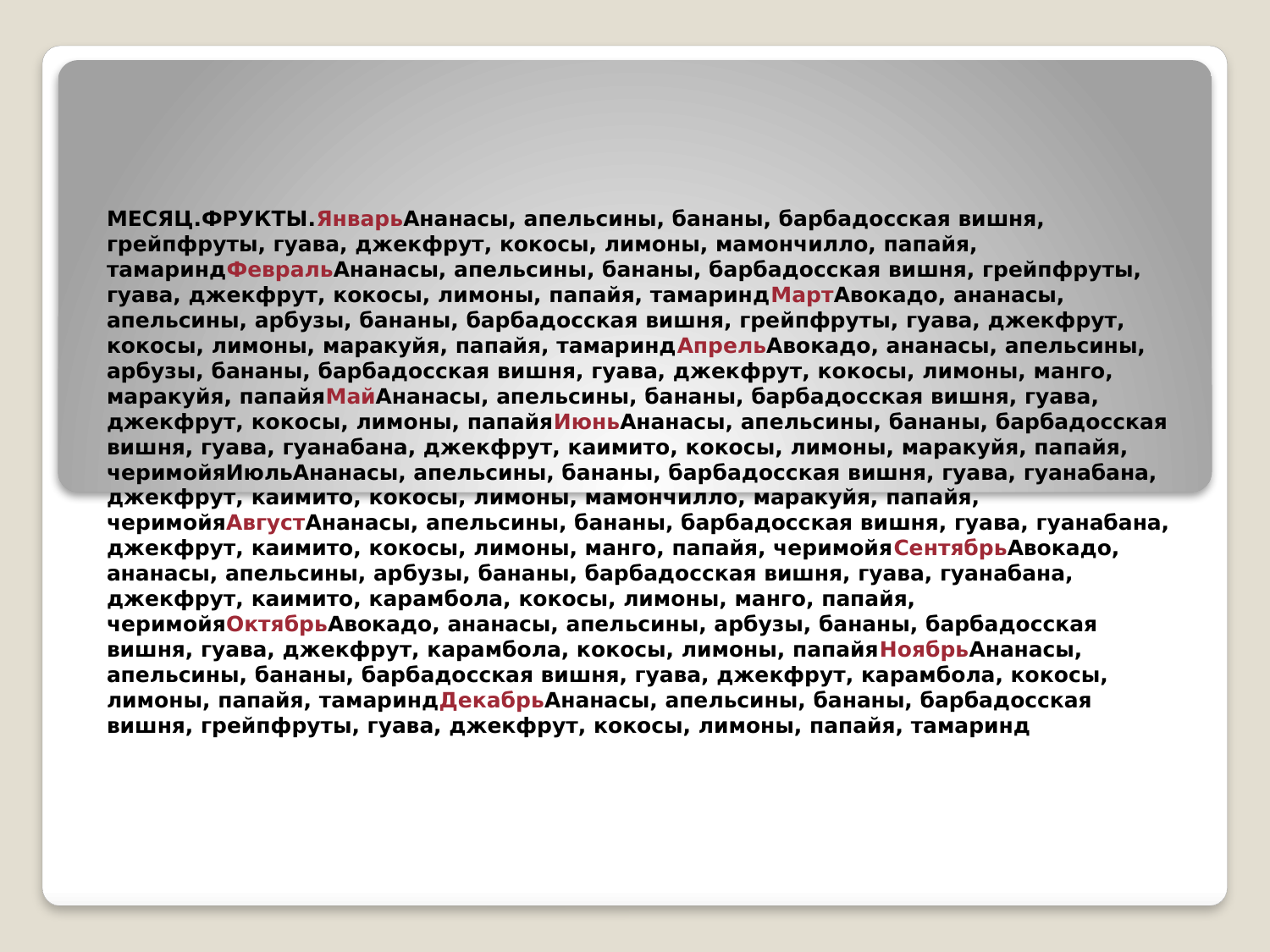

# МЕСЯЦ.ФРУКТЫ.ЯнварьАнанасы, апельсины, бананы, барбадосская вишня, грейпфруты, гуава, джекфрут, кокосы, лимоны, мамончилло, папайя, тамариндФевральАнанасы, апельсины, бананы, барбадосская вишня, грейпфруты, гуава, джекфрут, кокосы, лимоны, папайя, тамариндМартАвокадо, ананасы, апельсины, арбузы, бананы, барбадосская вишня, грейпфруты, гуава, джекфрут, кокосы, лимоны, маракуйя, папайя, тамариндАпрельАвокадо, ананасы, апельсины, арбузы, бананы, барбадосская вишня, гуава, джекфрут, кокосы, лимоны, манго, маракуйя, папайяМайАнанасы, апельсины, бананы, барбадосская вишня, гуава, джекфрут, кокосы, лимоны, папайяИюньАнанасы, апельсины, бананы, барбадосская вишня, гуава, гуанабана, джекфрут, каимито, кокосы, лимоны, маракуйя, папайя, черимойяИюльАнанасы, апельсины, бананы, барбадосская вишня, гуава, гуанабана, джекфрут, каимито, кокосы, лимоны, мамончилло, маракуйя, папайя, черимойяАвгустАнанасы, апельсины, бананы, барбадосская вишня, гуава, гуанабана, джекфрут, каимито, кокосы, лимоны, манго, папайя, черимойяСентябрьАвокадо, ананасы, апельсины, арбузы, бананы, барбадосская вишня, гуава, гуанабана, джекфрут, каимито, карамбола, кокосы, лимоны, манго, папайя, черимойяОктябрьАвокадо, ананасы, апельсины, арбузы, бананы, барбадосская вишня, гуава, джекфрут, карамбола, кокосы, лимоны, папайяНоябрьАнанасы, апельсины, бананы, барбадосская вишня, гуава, джекфрут, карамбола, кокосы, лимоны, папайя, тамариндДекабрьАнанасы, апельсины, бананы, барбадосская вишня, грейпфруты, гуава, джекфрут, кокосы, лимоны, папайя, тамаринд